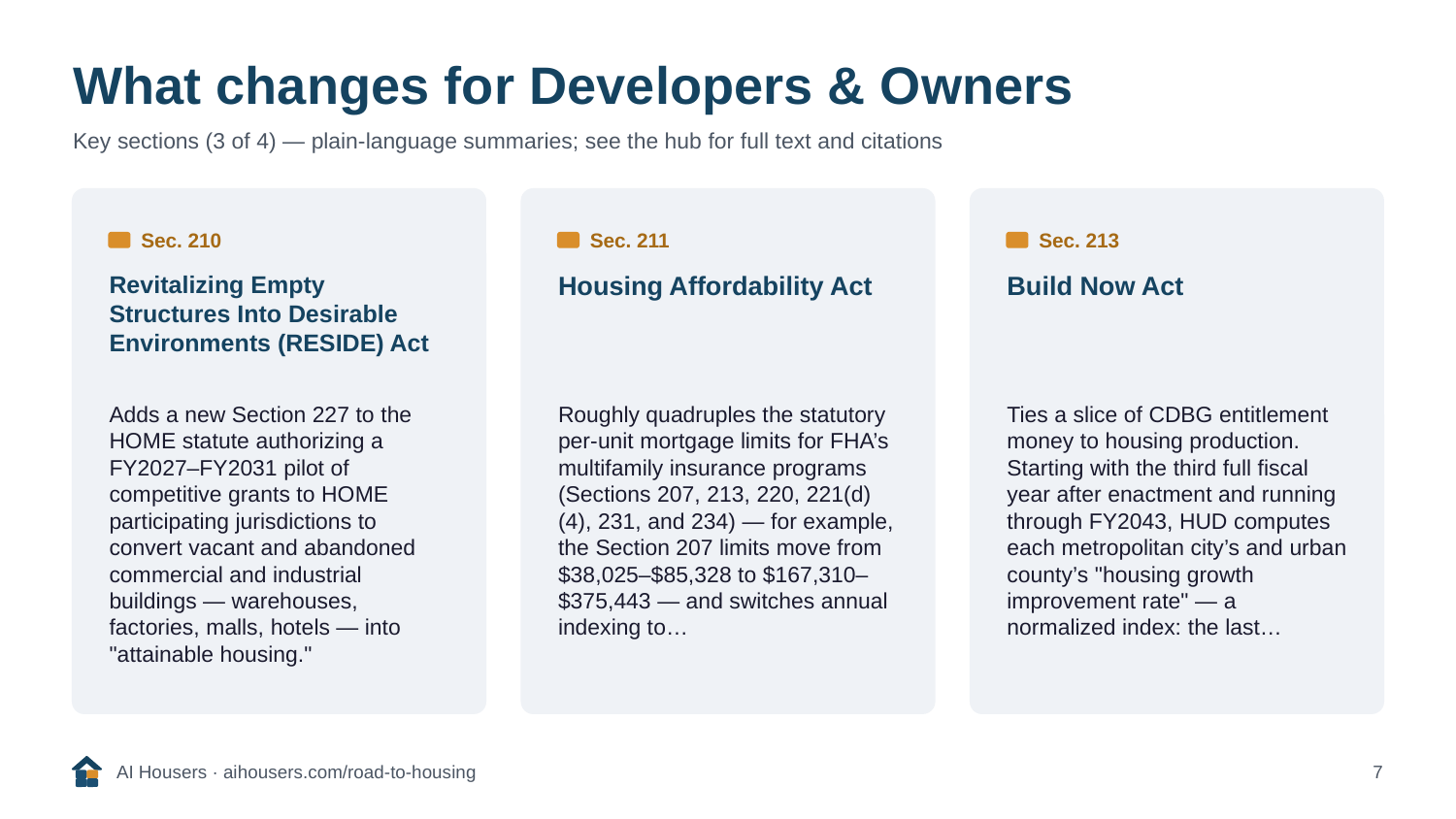

What changes for Developers & Owners
Key sections (3 of 4) — plain-language summaries; see the hub for full text and citations

Sec. 210
Sec. 211
Sec. 213

Revitalizing Empty Structures Into Desirable Environments (RESIDE) Act
Housing Affordability Act
Build Now Act
Adds a new Section 227 to the HOME statute authorizing a FY2027–FY2031 pilot of competitive grants to HOME participating jurisdictions to convert vacant and abandoned commercial and industrial buildings — warehouses, factories, malls, hotels — into "attainable housing."
Roughly quadruples the statutory per-unit mortgage limits for FHA’s multifamily insurance programs (Sections 207, 213, 220, 221(d)(4), 231, and 234) — for example, the Section 207 limits move from $38,025–$85,328 to $167,310–$375,443 — and switches annual indexing to…
Ties a slice of CDBG entitlement money to housing production. Starting with the third full fiscal year after enactment and running through FY2043, HUD computes each metropolitan city’s and urban county’s "housing growth improvement rate" — a normalized index: the last…
AI Housers · aihousers.com/road-to-housing
7